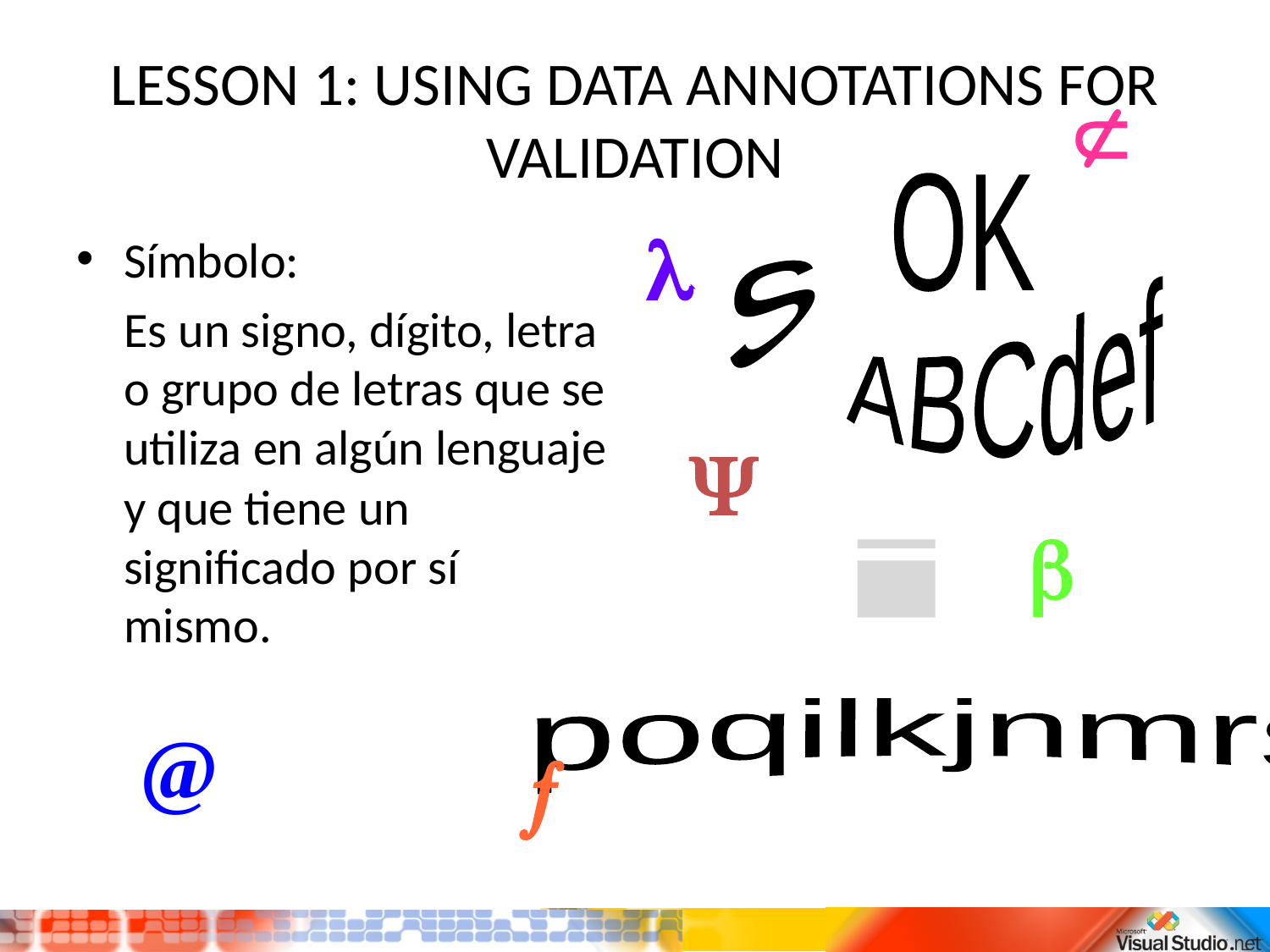

# LESSON 1: USING DATA ANNOTATIONS FOR VALIDATION
⊄
OK
λ
Símbolo:
	Es un signo, dígito, letra o grupo de letras que se utiliza en algún lenguaje y que tiene un significado por sí mismo.
s
ABCdef
Ψ
β
i
poqilkjnmrs
@
ƒ